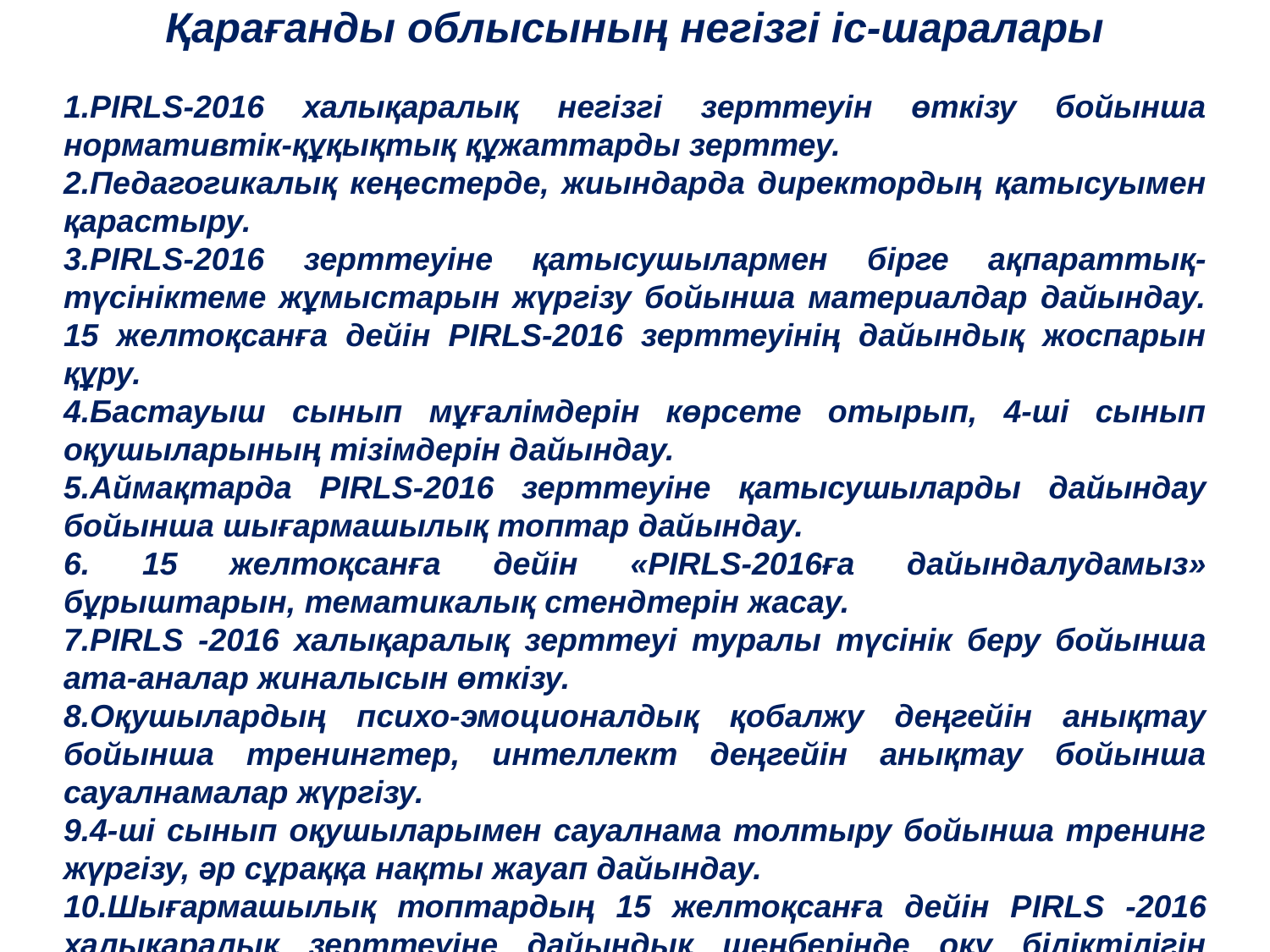

# Қарағанды облысының негізгі іс-шаралары
PIRLS-2016 халықаралық негізгі зерттеуін өткізу бойынша нормативтік-құқықтық құжаттарды зерттеу.
Педагогикалық кеңестерде, жиындарда директордың қатысуымен қарастыру.
PIRLS-2016 зерттеуіне қатысушылармен бірге ақпараттық-түсініктеме жұмыстарын жүргізу бойынша материалдар дайындау. 15 желтоқсанға дейін PIRLS-2016 зерттеуінің дайындық жоспарын құру.
Бастауыш сынып мұғалімдерін көрсете отырып, 4-ші сынып оқушыларының тізімдерін дайындау.
Аймақтарда PIRLS-2016 зерттеуіне қатысушыларды дайындау бойынша шығармашылық топтар дайындау.
 15 желтоқсанға дейін «PIRLS-2016ға дайындалудамыз» бұрыштарын, тематикалық стендтерін жасау.
РIRLS -2016 халықаралық зерттеуі туралы түсінік беру бойынша ата-аналар жиналысын өткізу.
Оқушылардың психо-эмоционалдық қобалжу деңгейін анықтау бойынша тренингтер, интеллект деңгейін анықтау бойынша сауалнамалар жүргізу.
4-ші сынып оқушыларымен сауалнама толтыру бойынша тренинг жүргізу, әр сұраққа нақты жауап дайындау.
Шығармашылық топтардың 15 желтоқсанға дейін РIRLS -2016 халықаралық зерттеуіне дайындық шеңберінде оқу біліктілігін дамыту бойынша тапсырмалар дайындауы.